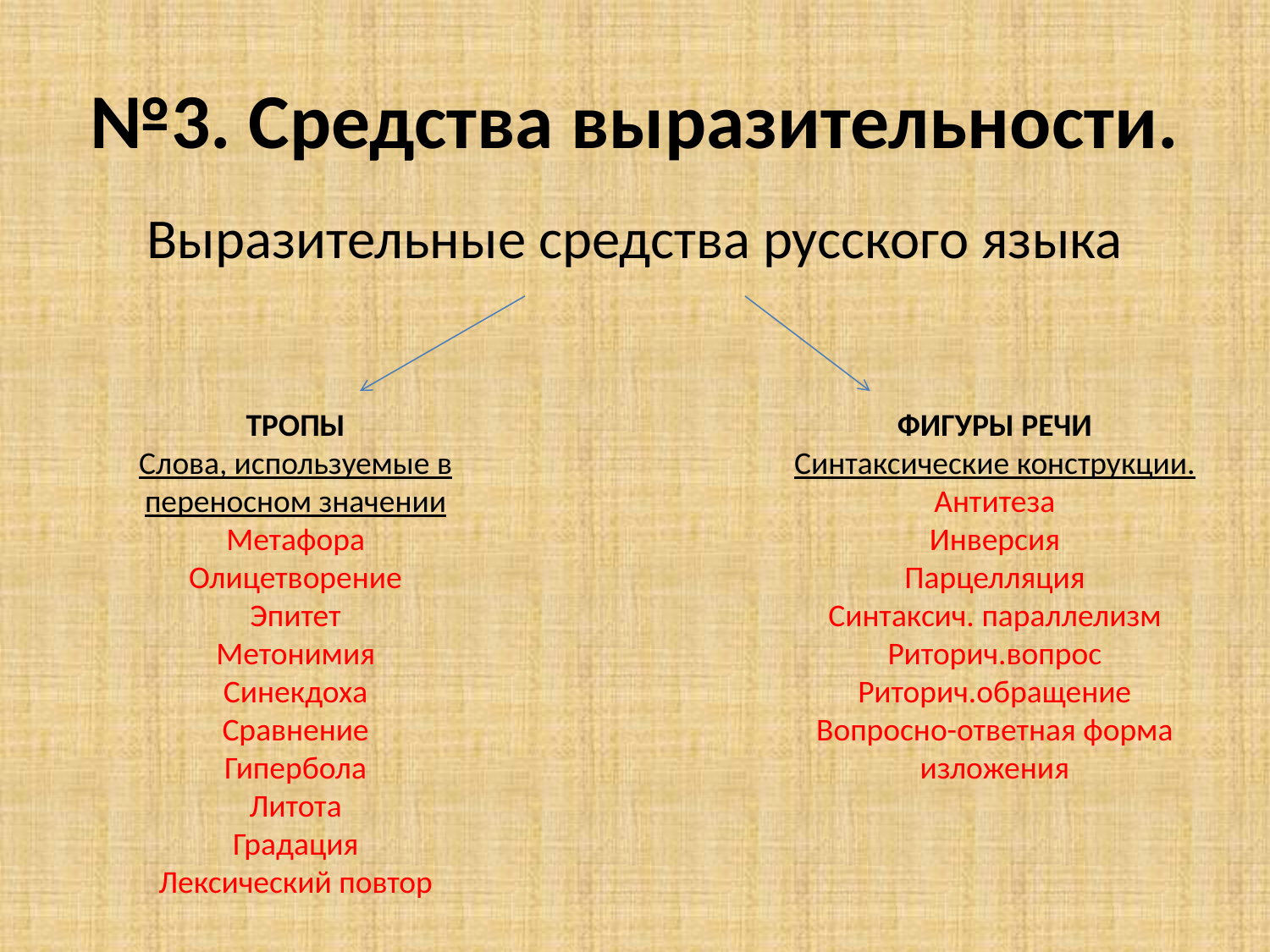

# №3. Средства выразительности.
Выразительные средства русского языка
ТРОПЫ
Слова, используемые в переносном значении
Метафора
Олицетворение
Эпитет
Метонимия
Синекдоха
Сравнение
Гипербола
Литота
Градация
Лексический повтор
ФИГУРЫ РЕЧИ
Синтаксические конструкции.
Антитеза
Инверсия
Парцелляция
Синтаксич. параллелизм
Риторич.вопрос
Риторич.обращение
Вопросно-ответная форма изложения